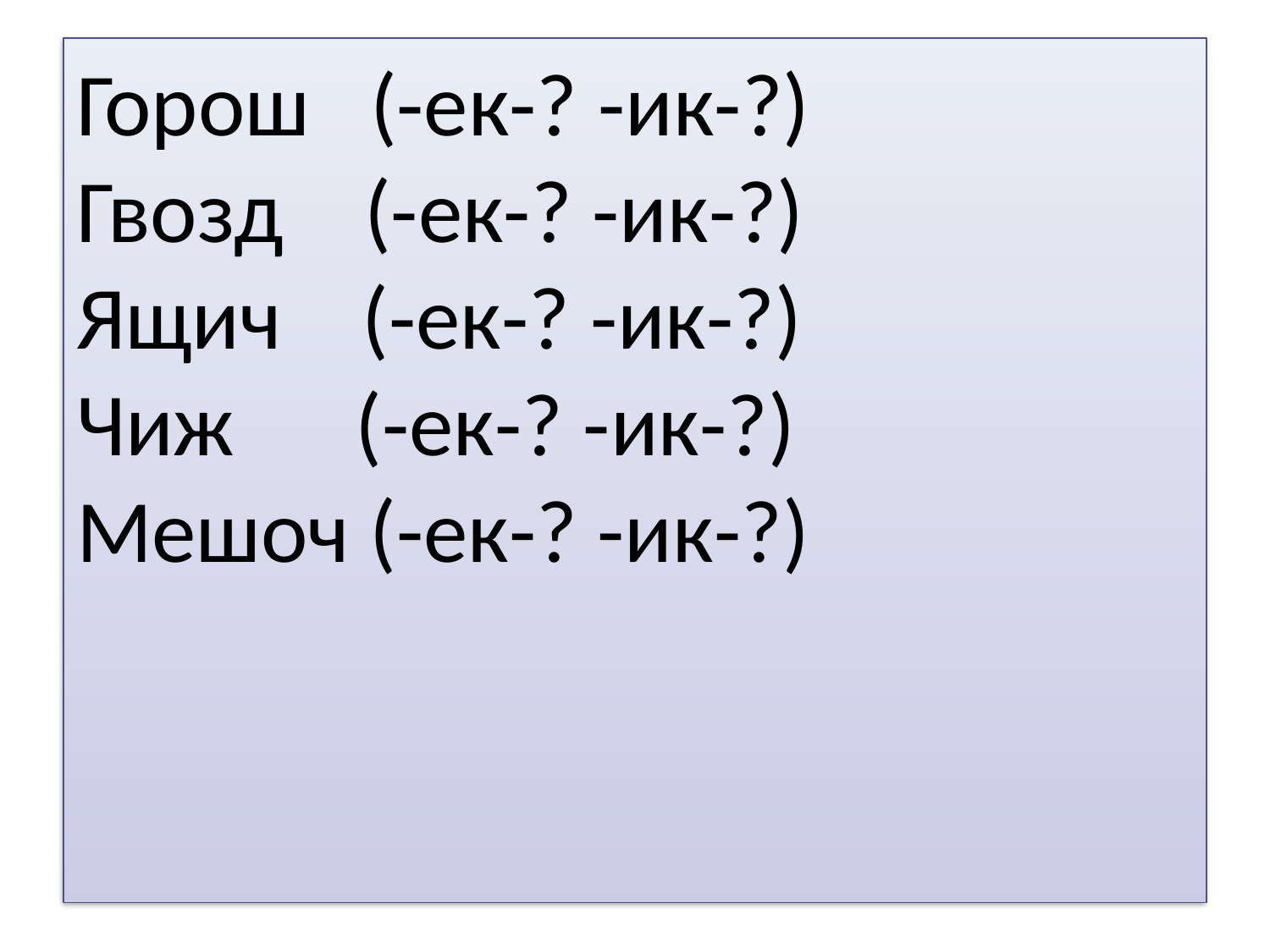

# Горош   (-ек-? -ик-?) Гвозд    (-ек-? -ик-?) Ящич    (-ек-? -ик-?) Чиж      (-ек-? -ик-?) Мешоч (-ек-? -ик-?)